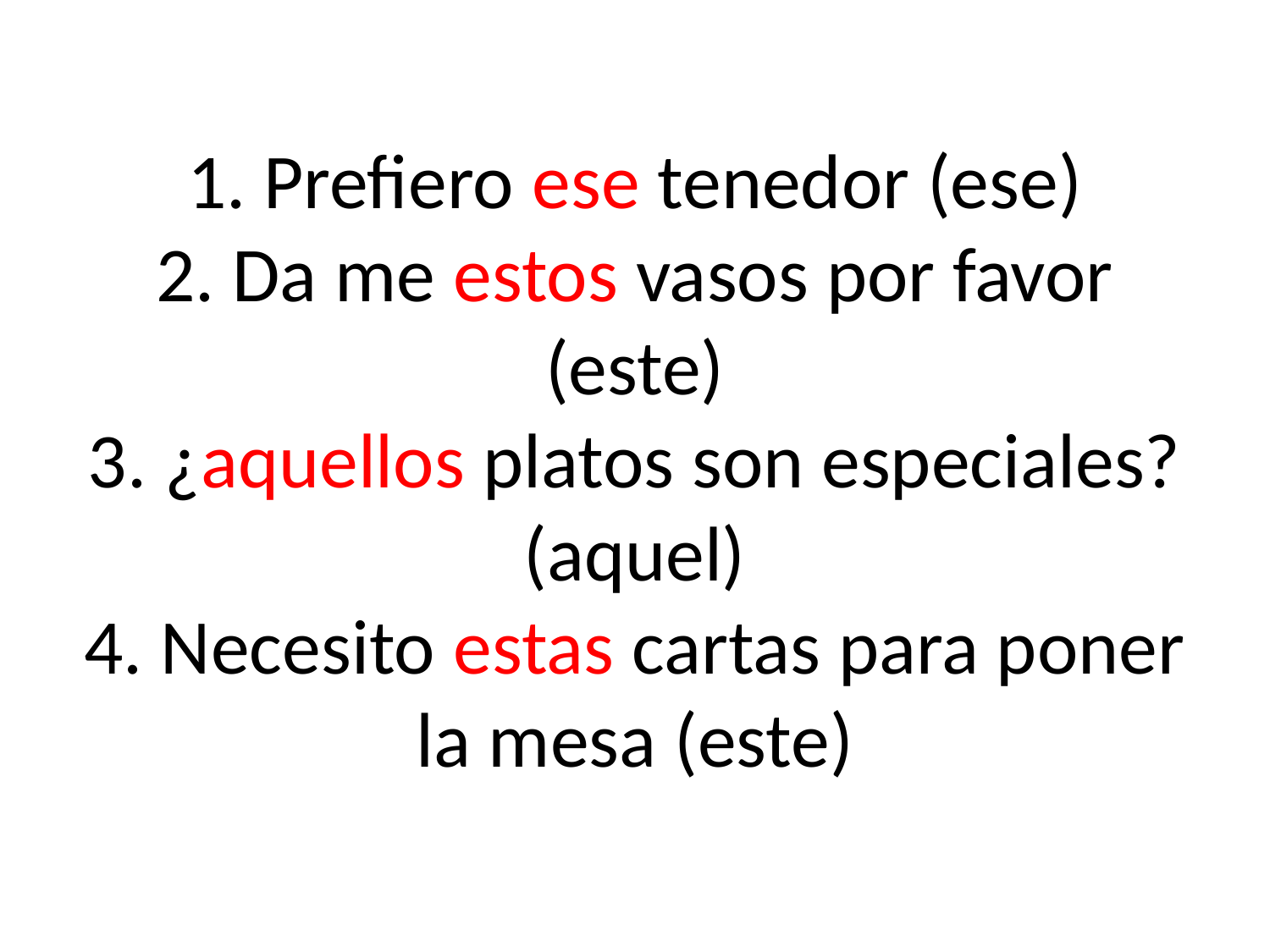

# 1. Prefiero ese tenedor (ese) 2. Da me estos vasos por favor (este) 3. ¿aquellos platos son especiales? (aquel) 4. Necesito estas cartas para poner la mesa (este)